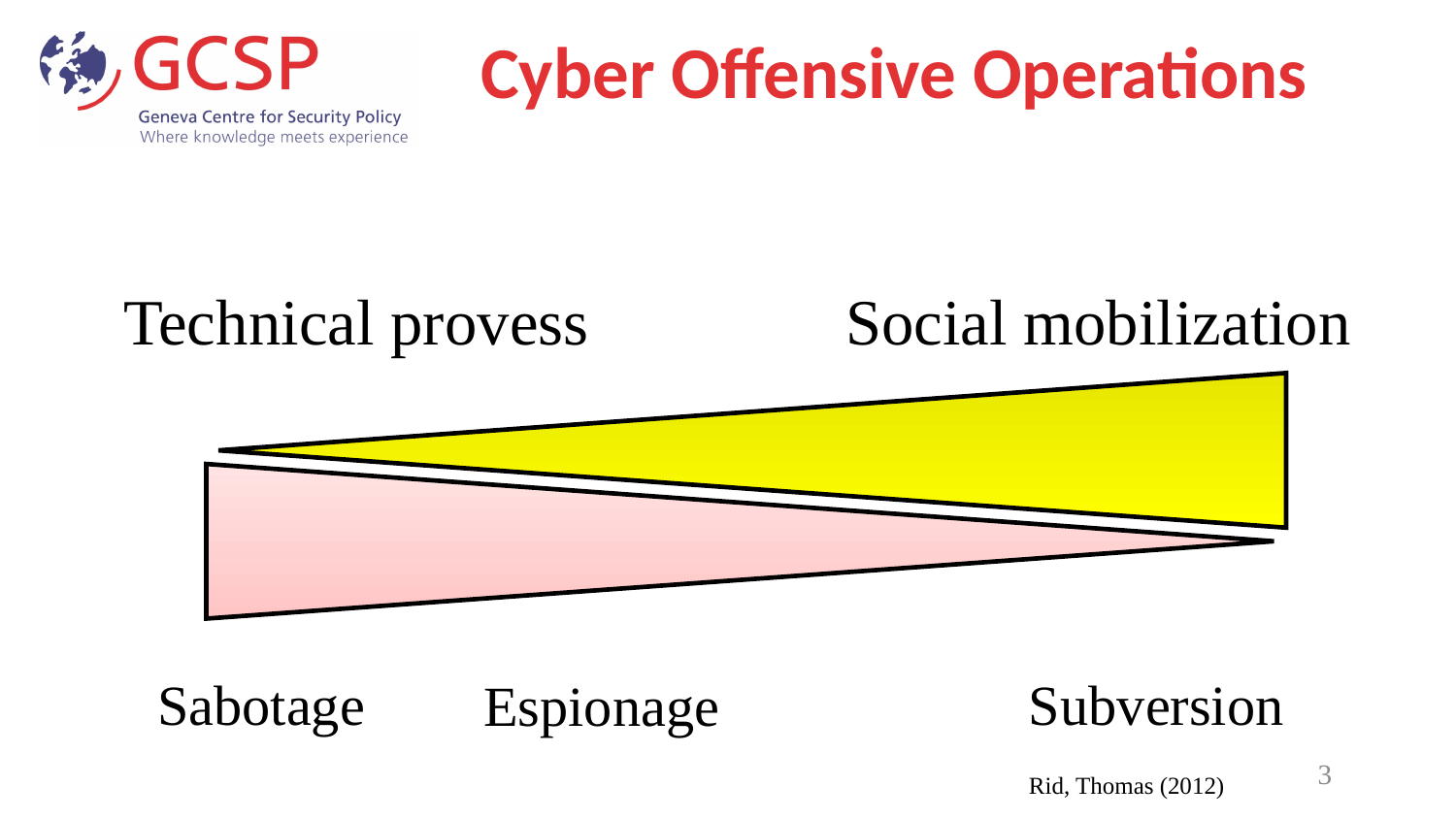

# Cyber Offensive Operations

Technical provess
Social mobilization
Subversion
Sabotage
Espionage
3
Rid, Thomas (2012)